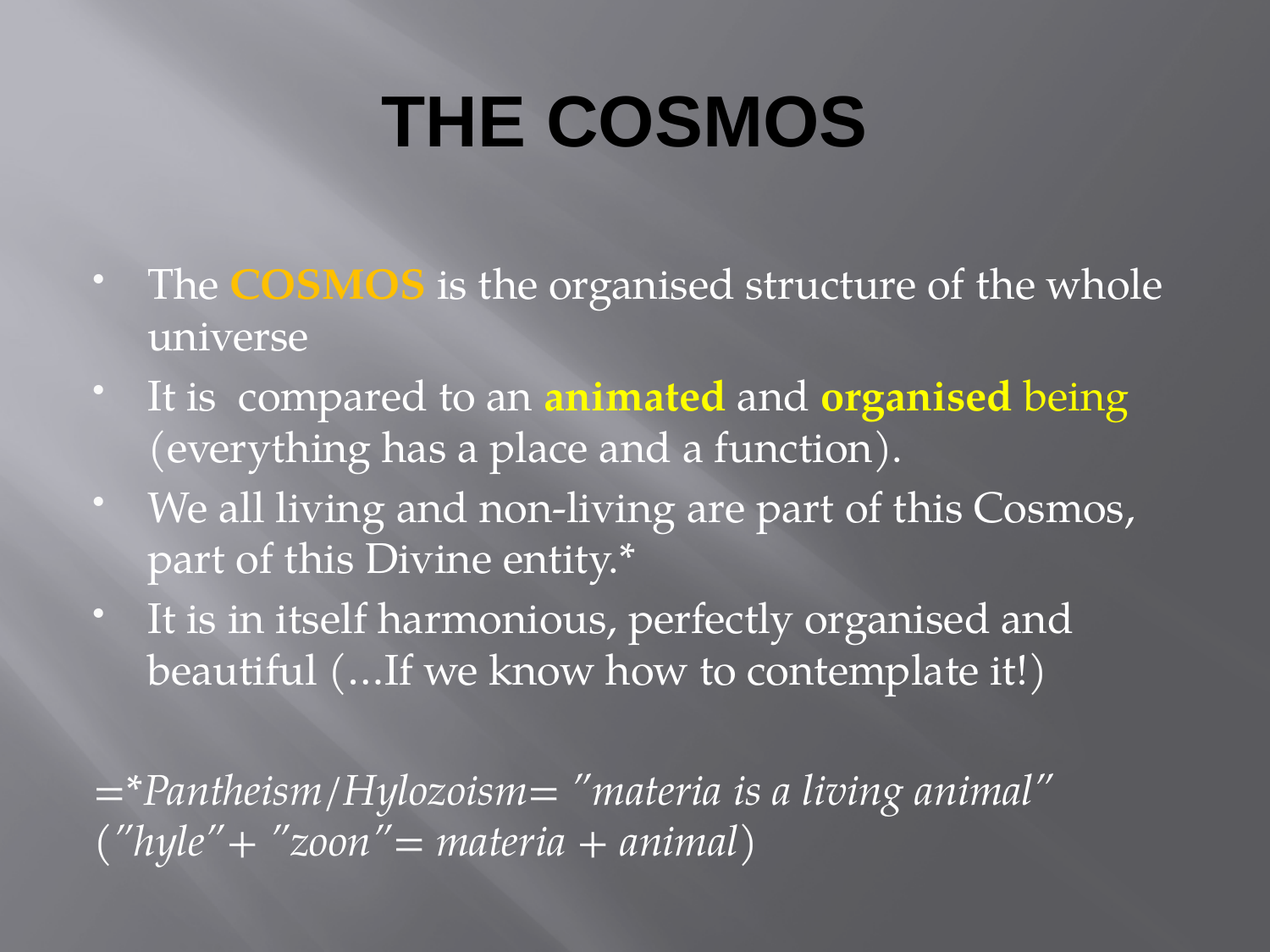

# THE COSMOS

The COSMOS is the organised structure of the whole universe
It is  compared to an animated and organised being (everything has a place and a function).
We all living and non-living are part of this Cosmos, part of this Divine entity.*
It is in itself harmonious, perfectly organised and beautiful (…If we know how to contemplate it!)

=*Pantheism/Hylozoism= ”materia is a living animal” (”hyle”+ ”zoon”= materia + animal)